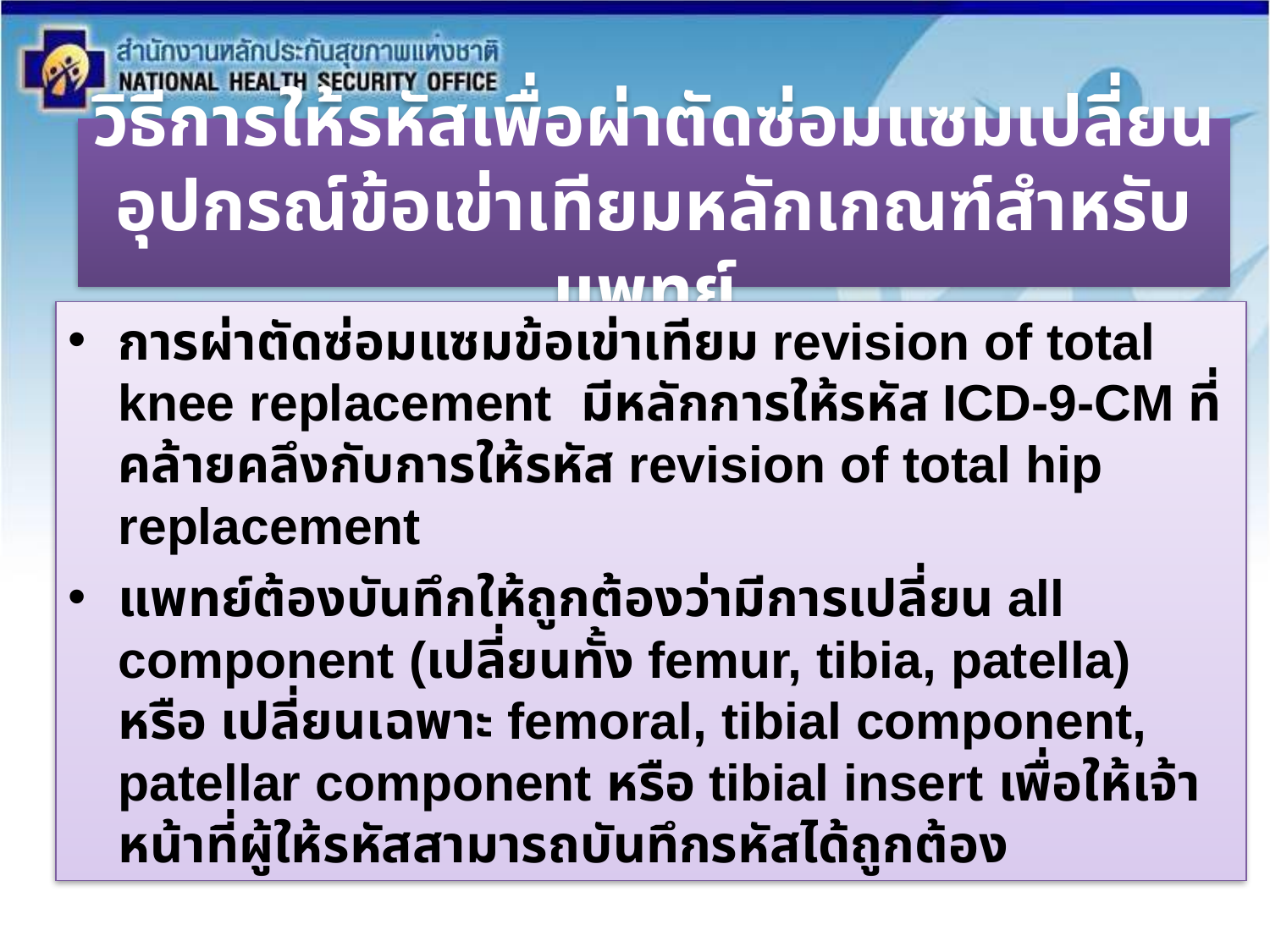

# วิธีการให้รหัสเพื่อผ่าตัดซ่อมแซมเปลี่ยนอุปกรณ์ข้อเข่าเทียมหลักเกณฑ์สำหรับแพทย์
การผ่าตัดซ่อมแซมข้อเข่าเทียม revision of total knee replacement  มีหลักการให้รหัส ICD-9-CM ที่คล้ายคลึงกับการให้รหัส revision of total hip replacement
แพทย์ต้องบันทึกให้ถูกต้องว่ามีการเปลี่ยน all component (เปลี่ยนทั้ง femur, tibia, patella) หรือ เปลี่ยนเฉพาะ femoral, tibial component, patellar component หรือ tibial insert เพื่อให้เจ้าหน้าที่ผู้ให้รหัสสามารถบันทึกรหัสได้ถูกต้อง